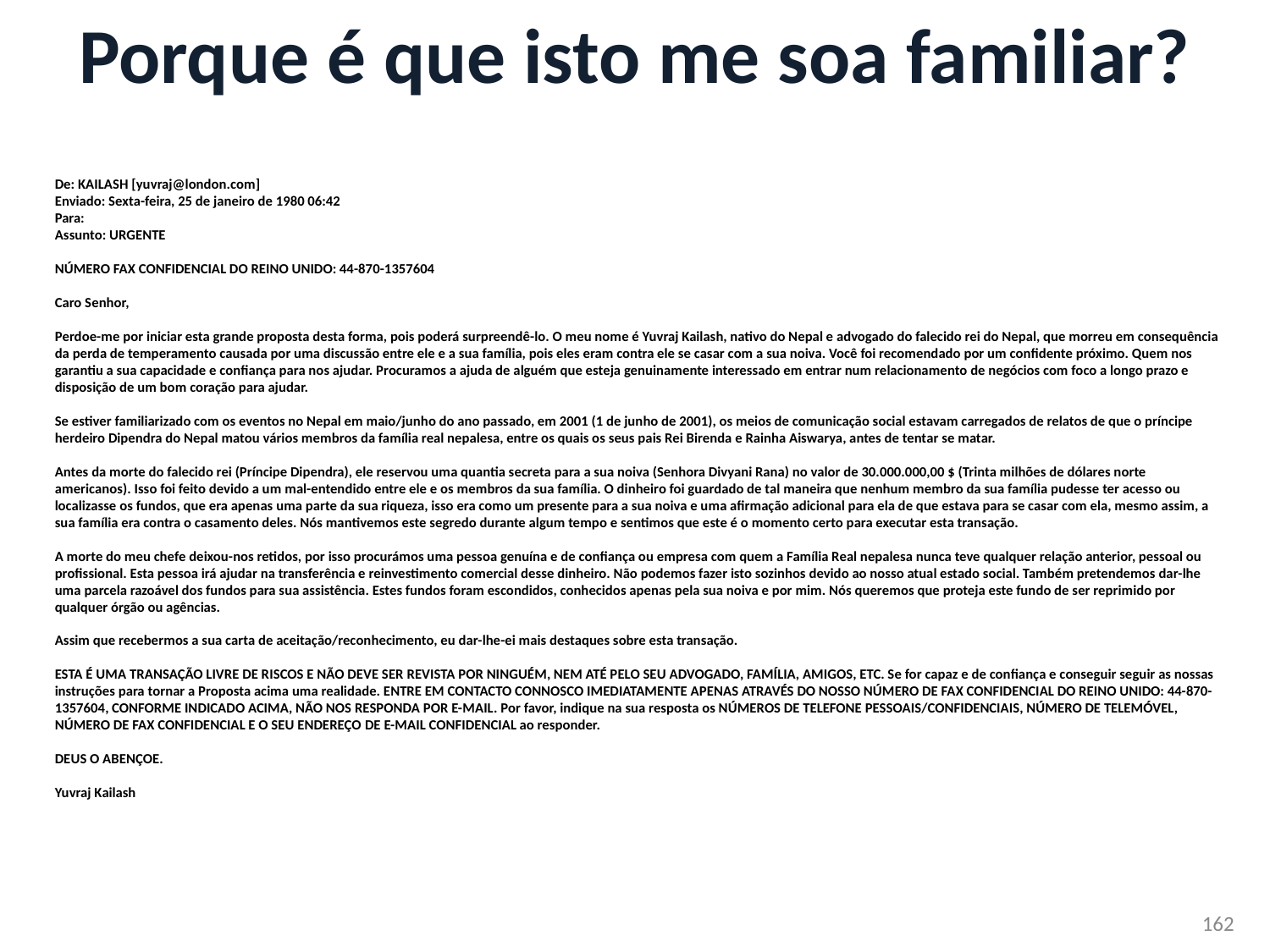

# Porque é que isto me soa familiar?
De: KAILASH [yuvraj@london.com]
Enviado: Sexta-feira, 25 de janeiro de 1980 06:42
Para:
Assunto: URGENTE

NÚMERO FAX CONFIDENCIAL DO REINO UNIDO: 44-870-1357604

Caro Senhor,

Perdoe-me por iniciar esta grande proposta desta forma, pois poderá surpreendê-lo. O meu nome é Yuvraj Kailash, nativo do Nepal e advogado do falecido rei do Nepal, que morreu em consequência da perda de temperamento causada por uma discussão entre ele e a sua família, pois eles eram contra ele se casar com a sua noiva. Você foi recomendado por um confidente próximo. Quem nos garantiu a sua capacidade e confiança para nos ajudar. Procuramos a ajuda de alguém que esteja genuinamente interessado em entrar num relacionamento de negócios com foco a longo prazo e disposição de um bom coração para ajudar.

Se estiver familiarizado com os eventos no Nepal em maio/junho do ano passado, em 2001 (1 de junho de 2001), os meios de comunicação social estavam carregados de relatos de que o príncipe herdeiro Dipendra do Nepal matou vários membros da família real nepalesa, entre os quais os seus pais Rei Birenda e Rainha Aiswarya, antes de tentar se matar.

Antes da morte do falecido rei (Príncipe Dipendra), ele reservou uma quantia secreta para a sua noiva (Senhora Divyani Rana) no valor de 30.000.000,00 $ (Trinta milhões de dólares norte americanos). Isso foi feito devido a um mal-entendido entre ele e os membros da sua família. O dinheiro foi guardado de tal maneira que nenhum membro da sua família pudesse ter acesso ou localizasse os fundos, que era apenas uma parte da sua riqueza, isso era como um presente para a sua noiva e uma afirmação adicional para ela de que estava para se casar com ela, mesmo assim, a sua família era contra o casamento deles. Nós mantivemos este segredo durante algum tempo e sentimos que este é o momento certo para executar esta transação.

A morte do meu chefe deixou-nos retidos, por isso procurámos uma pessoa genuína e de confiança ou empresa com quem a Família Real nepalesa nunca teve qualquer relação anterior, pessoal ou profissional. Esta pessoa irá ajudar na transferência e reinvestimento comercial desse dinheiro. Não podemos fazer isto sozinhos devido ao nosso atual estado social. Também pretendemos dar-lhe uma parcela razoável dos fundos para sua assistência. Estes fundos foram escondidos, conhecidos apenas pela sua noiva e por mim. Nós queremos que proteja este fundo de ser reprimido por qualquer órgão ou agências.

Assim que recebermos a sua carta de aceitação/reconhecimento, eu dar-lhe-ei mais destaques sobre esta transação.

ESTA É UMA TRANSAÇÃO LIVRE DE RISCOS E NÃO DEVE SER REVISTA POR NINGUÉM, NEM ATÉ PELO SEU ADVOGADO, FAMÍLIA, AMIGOS, ETC. Se for capaz e de confiança e conseguir seguir as nossas instruções para tornar a Proposta acima uma realidade. ENTRE EM CONTACTO CONNOSCO IMEDIATAMENTE APENAS ATRAVÉS DO NOSSO NÚMERO DE FAX CONFIDENCIAL DO REINO UNIDO: 44-870-1357604, CONFORME INDICADO ACIMA, NÃO NOS RESPONDA POR E-MAIL. Por favor, indique na sua resposta os NÚMEROS DE TELEFONE PESSOAIS/CONFIDENCIAIS, NÚMERO DE TELEMÓVEL, NÚMERO DE FAX CONFIDENCIAL E O SEU ENDEREÇO ​​DE E-MAIL CONFIDENCIAL ao responder.

DEUS O ABENÇOE.

Yuvraj Kailash

162